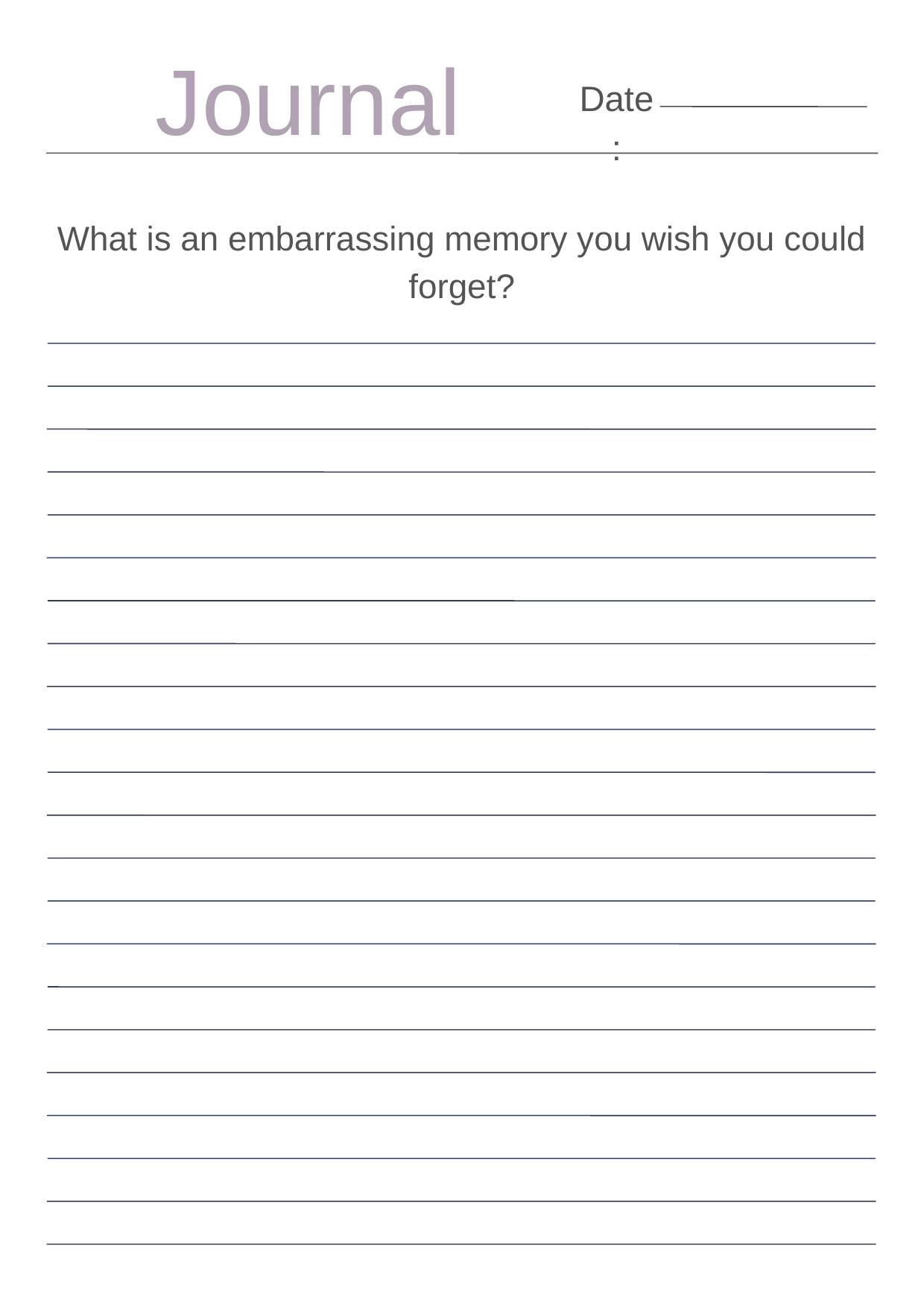

Journal
Date:

What is an embarrassing memory you wish you could forget?